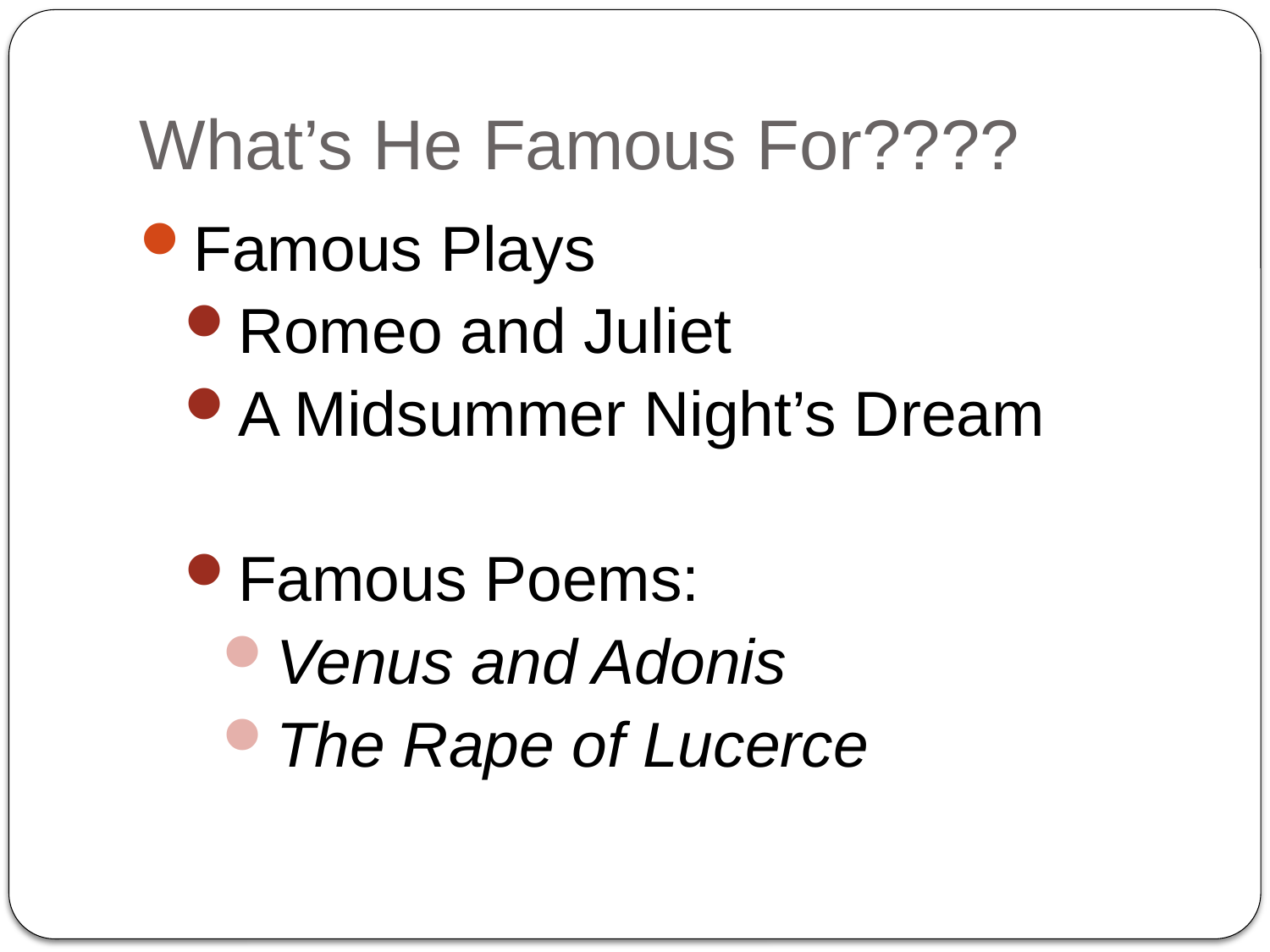

# What’s He Famous For????
Famous Plays
Romeo and Juliet
A Midsummer Night’s Dream

Famous Poems:
Venus and Adonis
The Rape of Lucerce